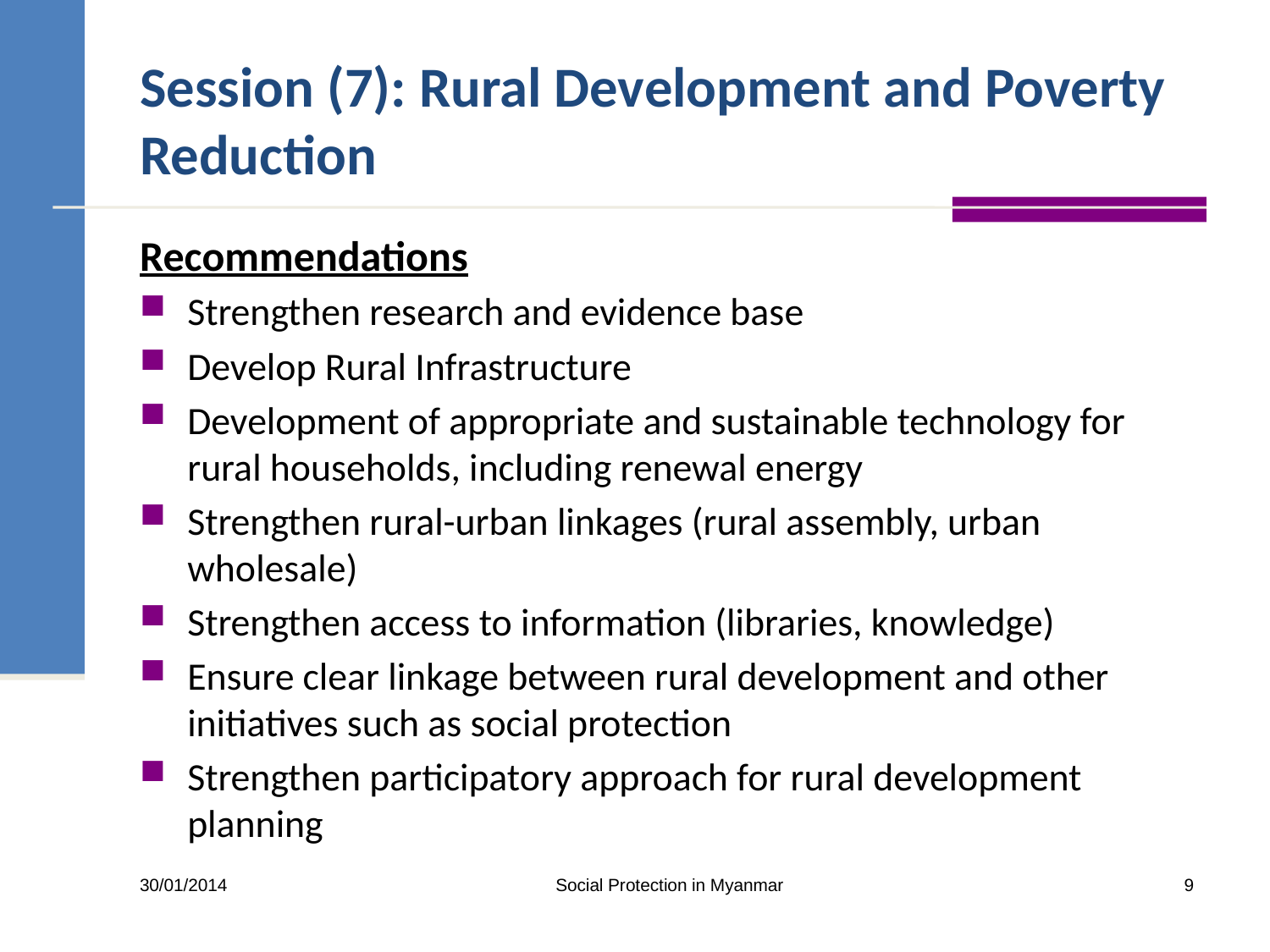

# Session (7): Rural Development and Poverty Reduction
Recommendations
Strengthen research and evidence base
Develop Rural Infrastructure
Development of appropriate and sustainable technology for rural households, including renewal energy
Strengthen rural-urban linkages (rural assembly, urban wholesale)
Strengthen access to information (libraries, knowledge)
Ensure clear linkage between rural development and other initiatives such as social protection
Strengthen participatory approach for rural development planning

Social Protection in Myanmar
9
30/01/2014